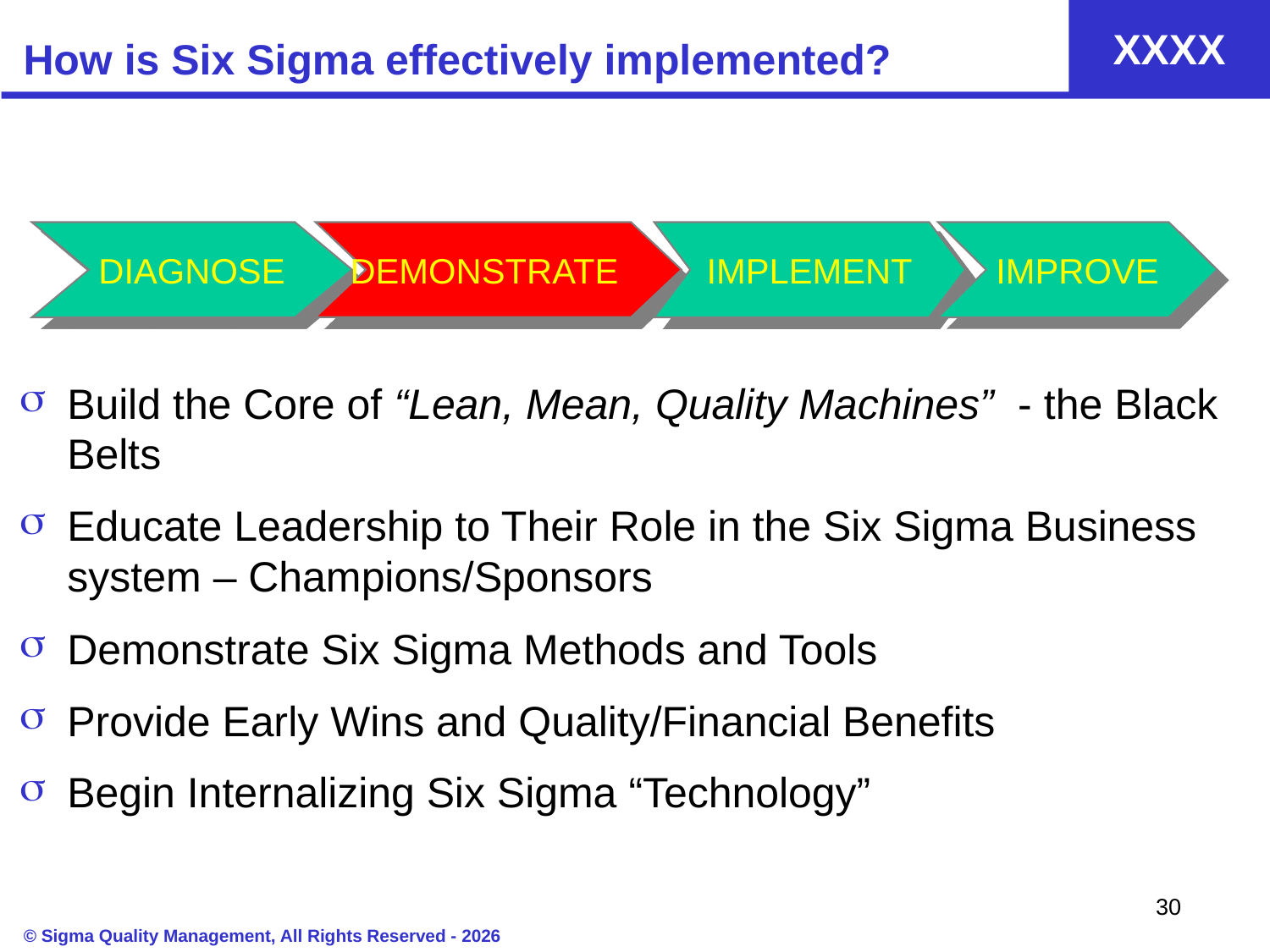

# How is Six Sigma effectively implemented?
DIAGNOSE
DEMONSTRATE
IMPLEMENT
IMPROVE
Build the Core of “Lean, Mean, Quality Machines”  - the Black Belts
Educate Leadership to Their Role in the Six Sigma Business system – Champions/Sponsors
Demonstrate Six Sigma Methods and Tools
Provide Early Wins and Quality/Financial Benefits
Begin Internalizing Six Sigma “Technology”